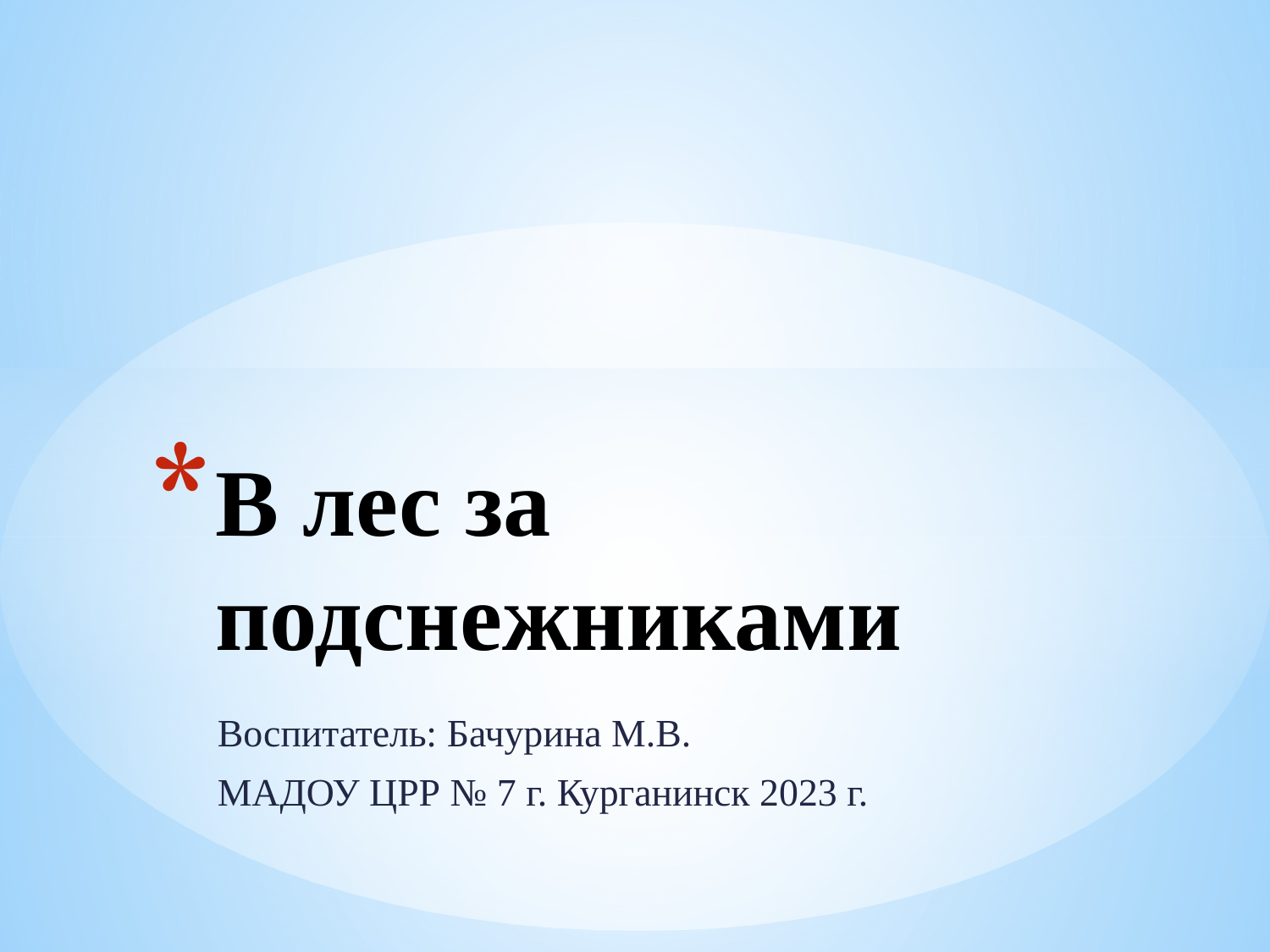

# В лес за подснежниками
Воспитатель: Бачурина М.В.
МАДОУ ЦРР № 7 г. Курганинск 2023 г.